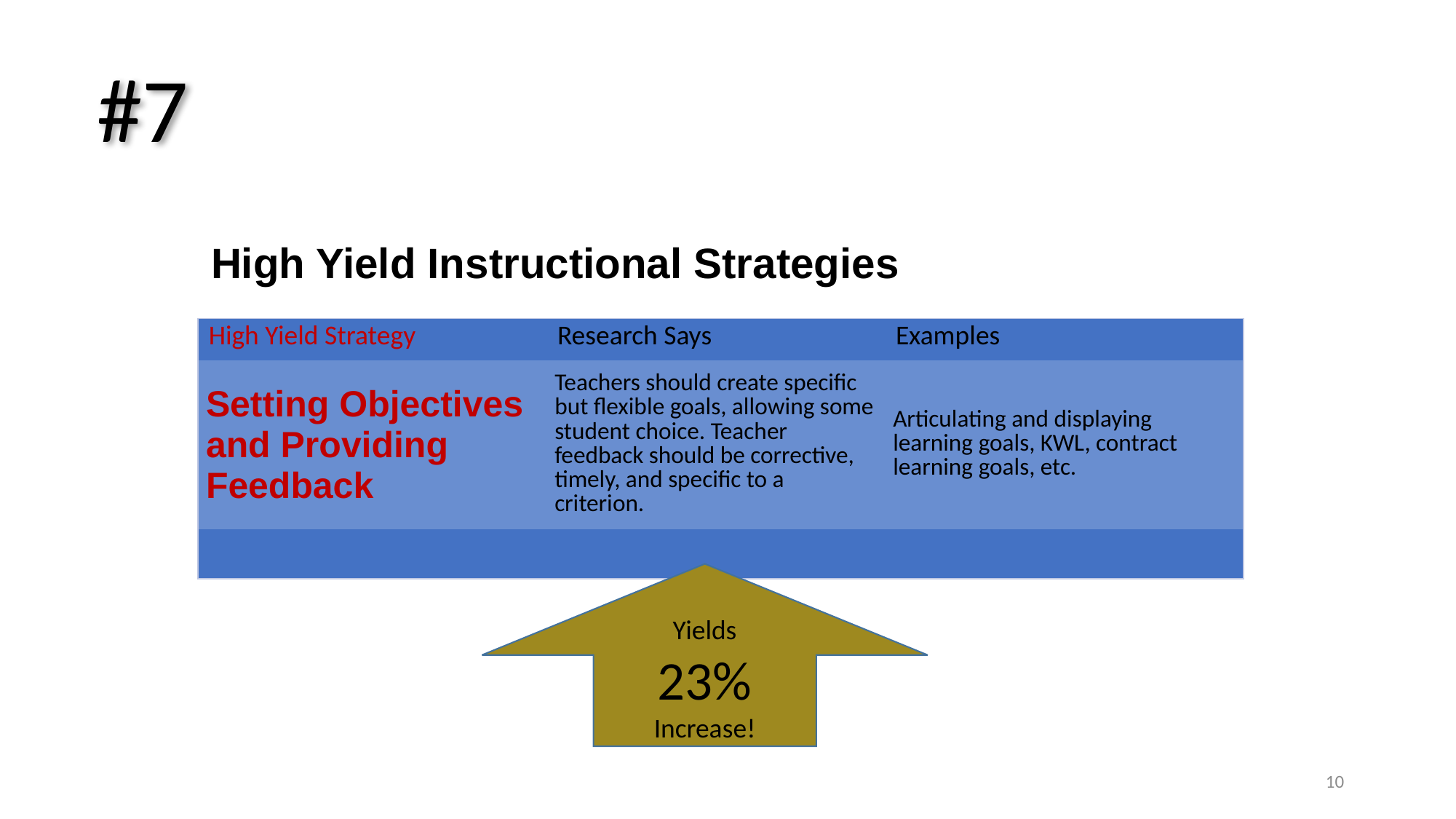

#7
High Yield Instructional Strategies

| High Yield Strategy | Research Says | Examples |
| --- | --- | --- |
| Setting Objectives and Providing Feedback | Teachers should create specific but flexible goals, allowing some student choice. Teacher feedback should be corrective, timely, and specific to a criterion. | Articulating and displaying learning goals, KWL, contract learning goals, etc. |
|  |  |  |
Yields
23%
Increase!
10